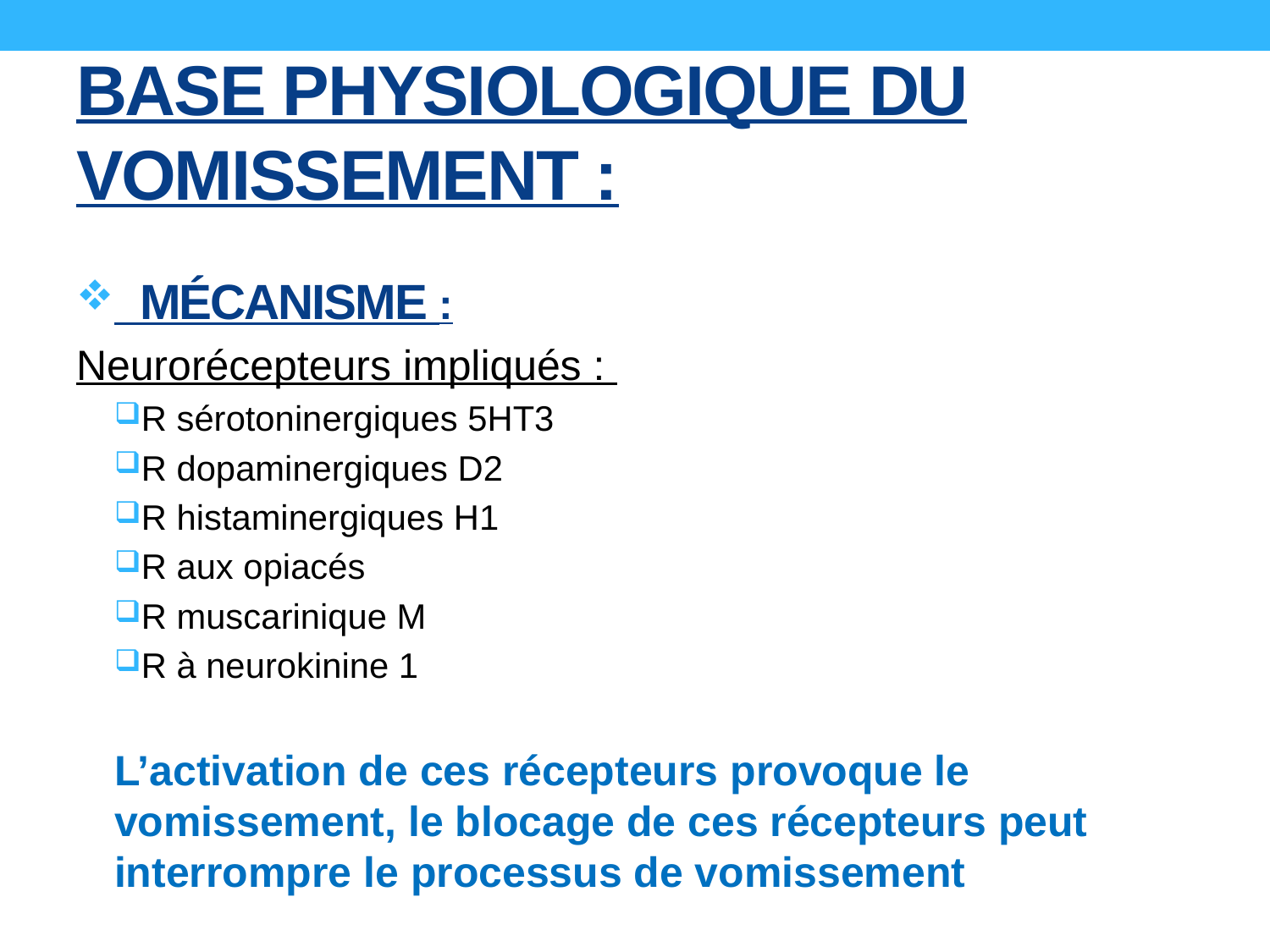

# Base physiologique du vomissement :

  Mécanisme :
Neurorécepteurs impliqués :
R sérotoninergiques 5HT3
R dopaminergiques D2
R histaminergiques H1
R aux opiacés
R muscarinique M
R à neurokinine 1

L’activation de ces récepteurs provoque le vomissement, le blocage de ces récepteurs peut interrompre le processus de vomissement